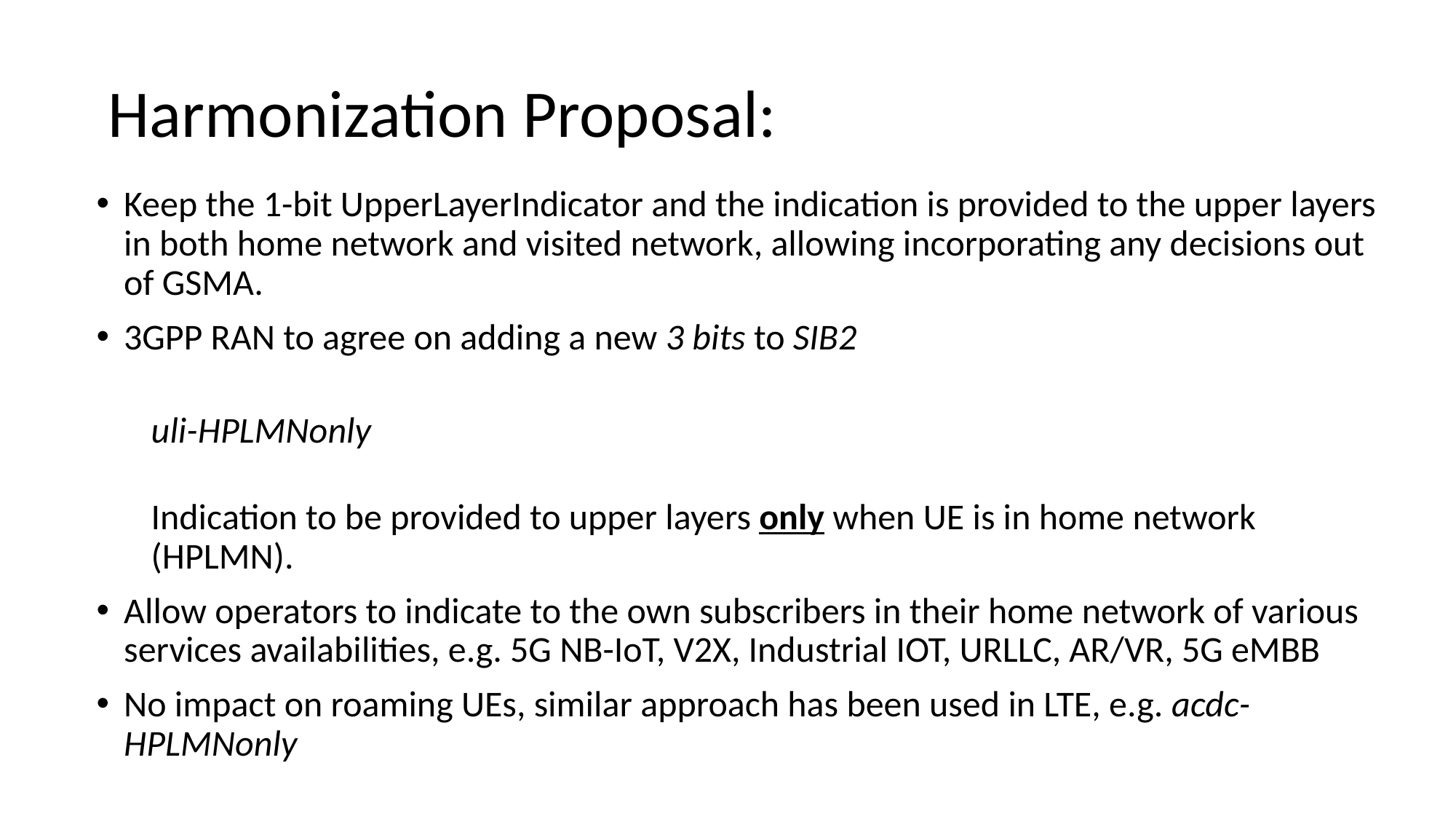

# Harmonization Proposal:
Keep the 1-bit UpperLayerIndicator and the indication is provided to the upper layers in both home network and visited network, allowing incorporating any decisions out of GSMA.
3GPP RAN to agree on adding a new 3 bits to SIB2

uli-HPLMNonly
Indication to be provided to upper layers only when UE is in home network (HPLMN).
Allow operators to indicate to the own subscribers in their home network of various services availabilities, e.g. 5G NB-IoT, V2X, Industrial IOT, URLLC, AR/VR, 5G eMBB
No impact on roaming UEs, similar approach has been used in LTE, e.g. acdc-HPLMNonly